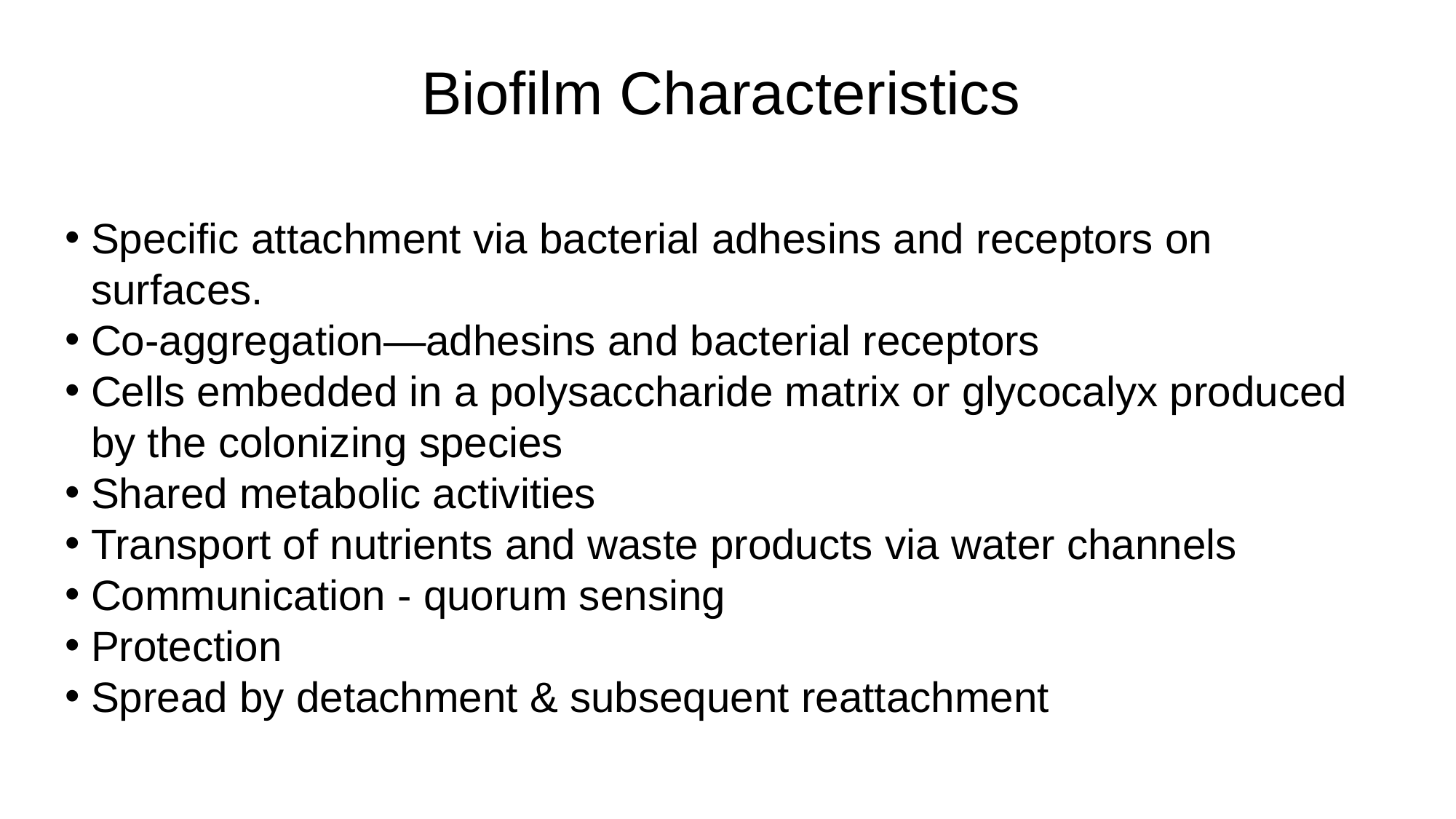

Biofilm Characteristics
Specific attachment via bacterial adhesins and receptors on surfaces.
Co-aggregation—adhesins and bacterial receptors
Cells embedded in a polysaccharide matrix or glycocalyx produced by the colonizing species
Shared metabolic activities
Transport of nutrients and waste products via water channels
Communication - quorum sensing
Protection
Spread by detachment & subsequent reattachment